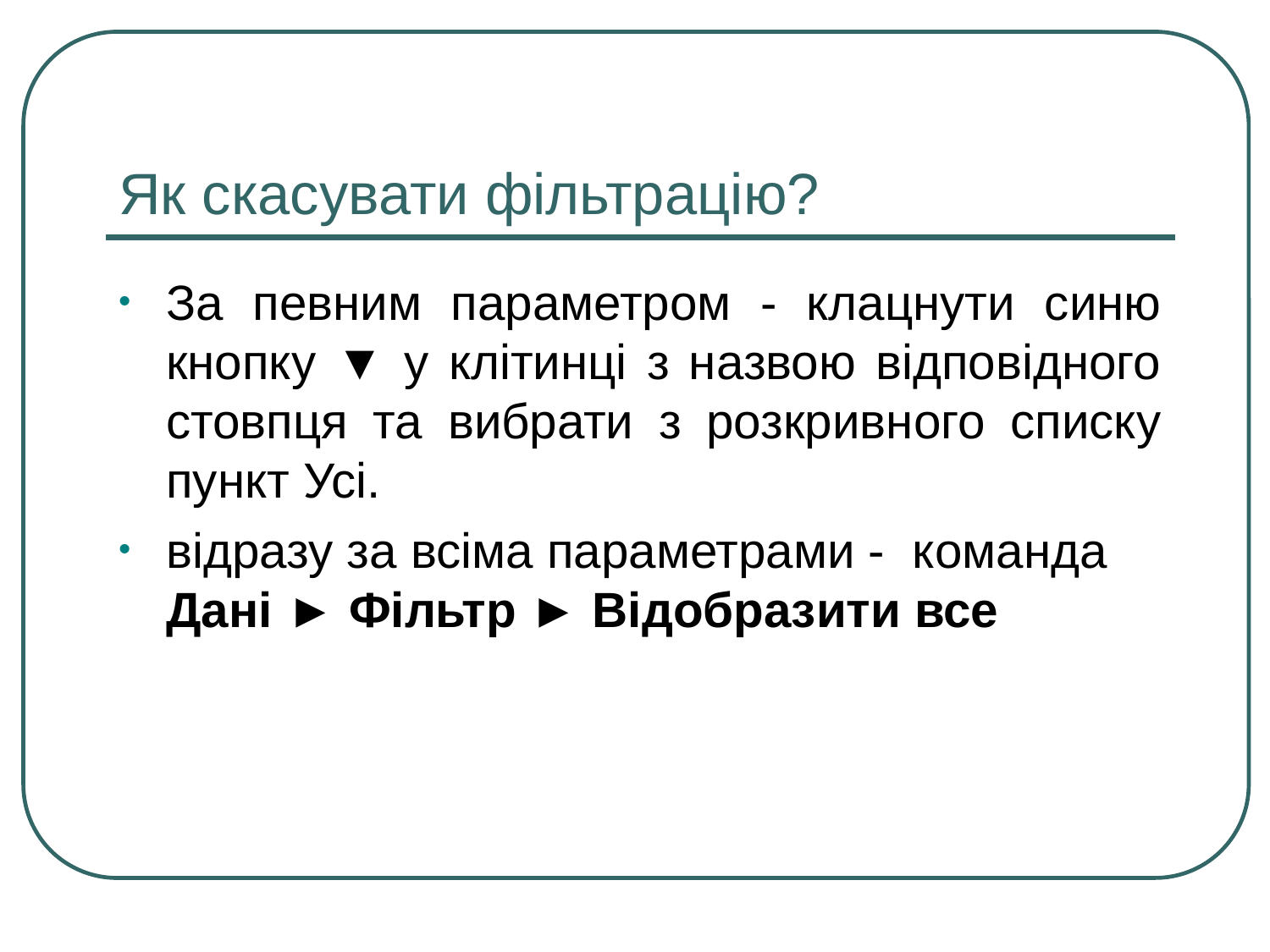

# Як скасувати фільтрацію?
За певним параметром - клацнути синю кнопку ▼ у клітинці з назвою відповідного стовпця та вибрати з розкривного списку пункт Усі.
відразу за всіма параметрами -  команда  Дані ► Фільтр ► Відобразити все